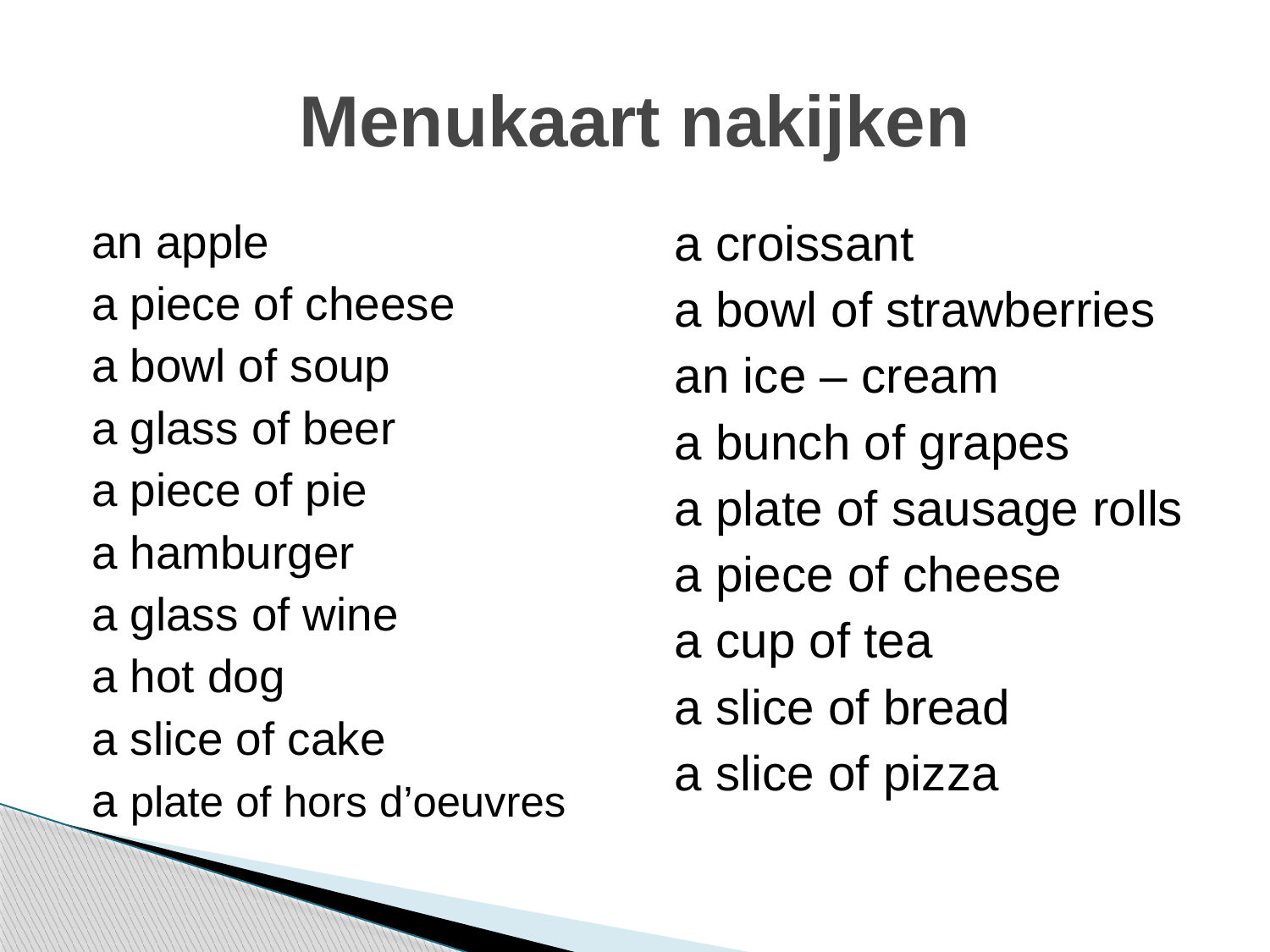

# Menukaart nakijken
an apple
a piece of cheese
a bowl of soup
a glass of beer
a piece of pie
a hamburger
a glass of wine
a hot dog
a slice of cake
a plate of hors d’oeuvres

a croissant
a bowl of strawberries
an ice – cream
a bunch of grapes
a plate of sausage rolls
a piece of cheese
a cup of tea
a slice of bread
a slice of pizza